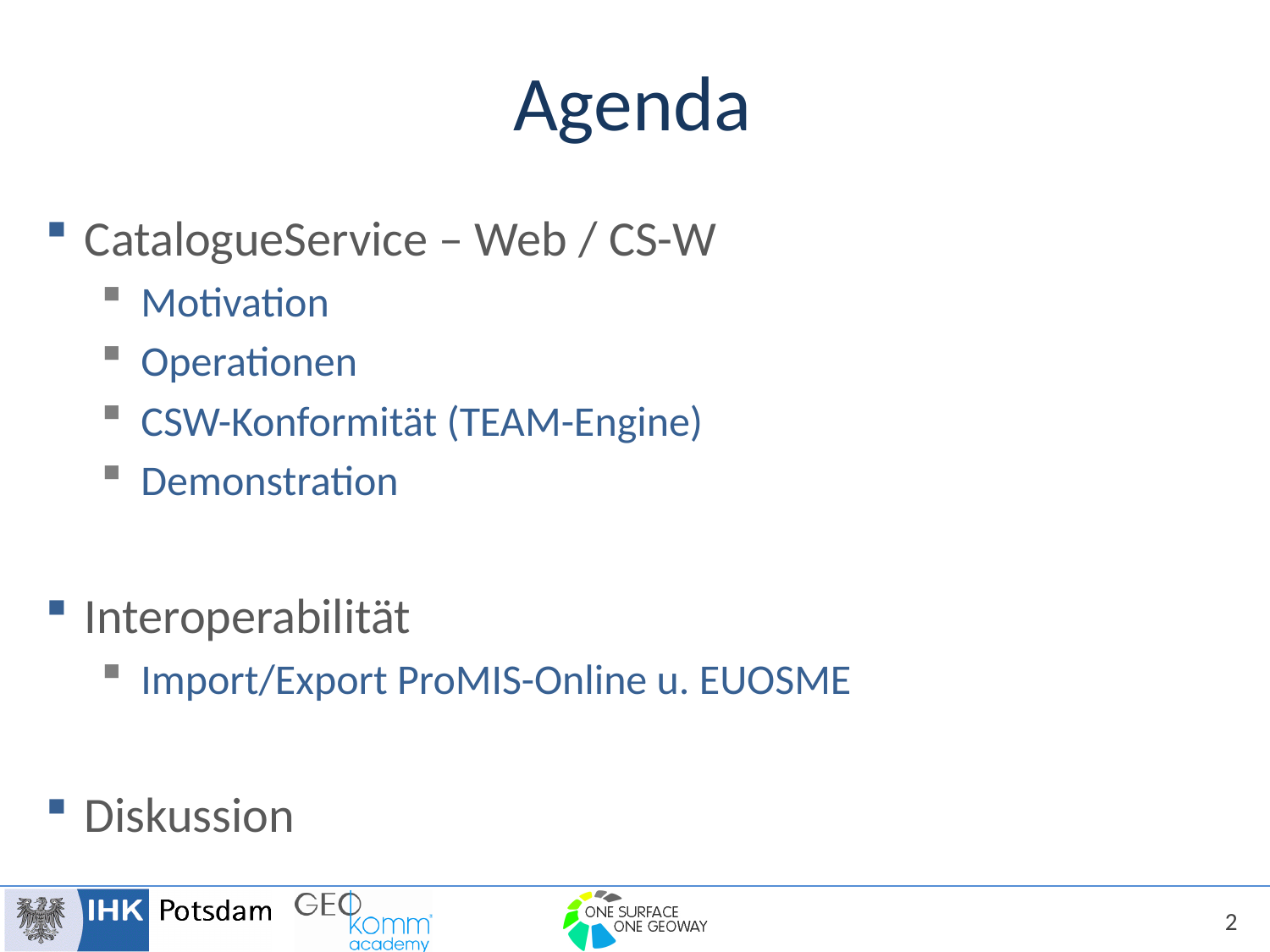

# Agenda
CatalogueService – Web / CS-W
Motivation
Operationen
CSW-Konformität (TEAM-Engine)
Demonstration

Interoperabilität
Import/Export ProMIS-Online u. EUOSME

Diskussion

2